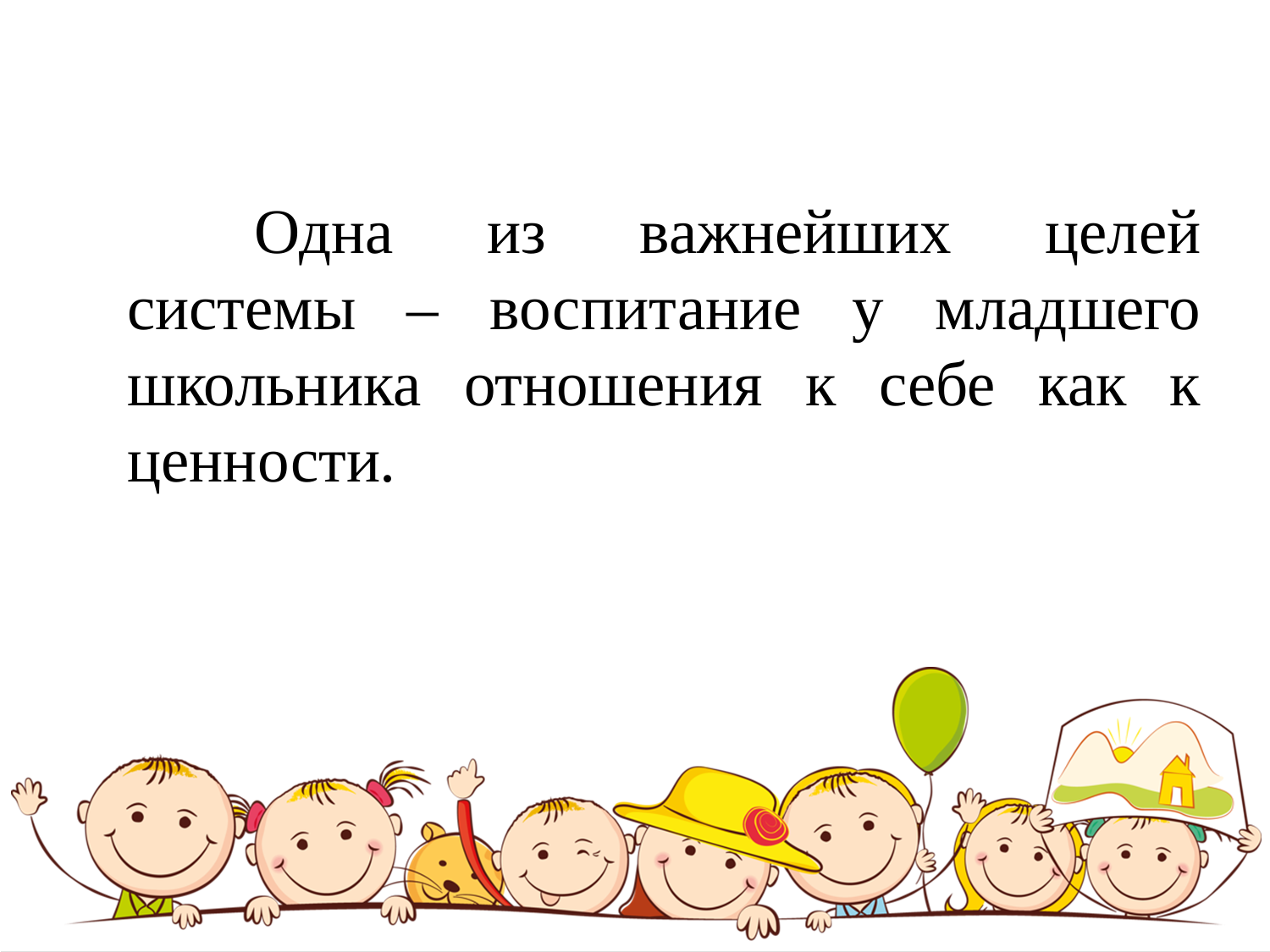

Одна из важнейших целей системы – воспитание у младшего школьника отношения к себе как к ценности.